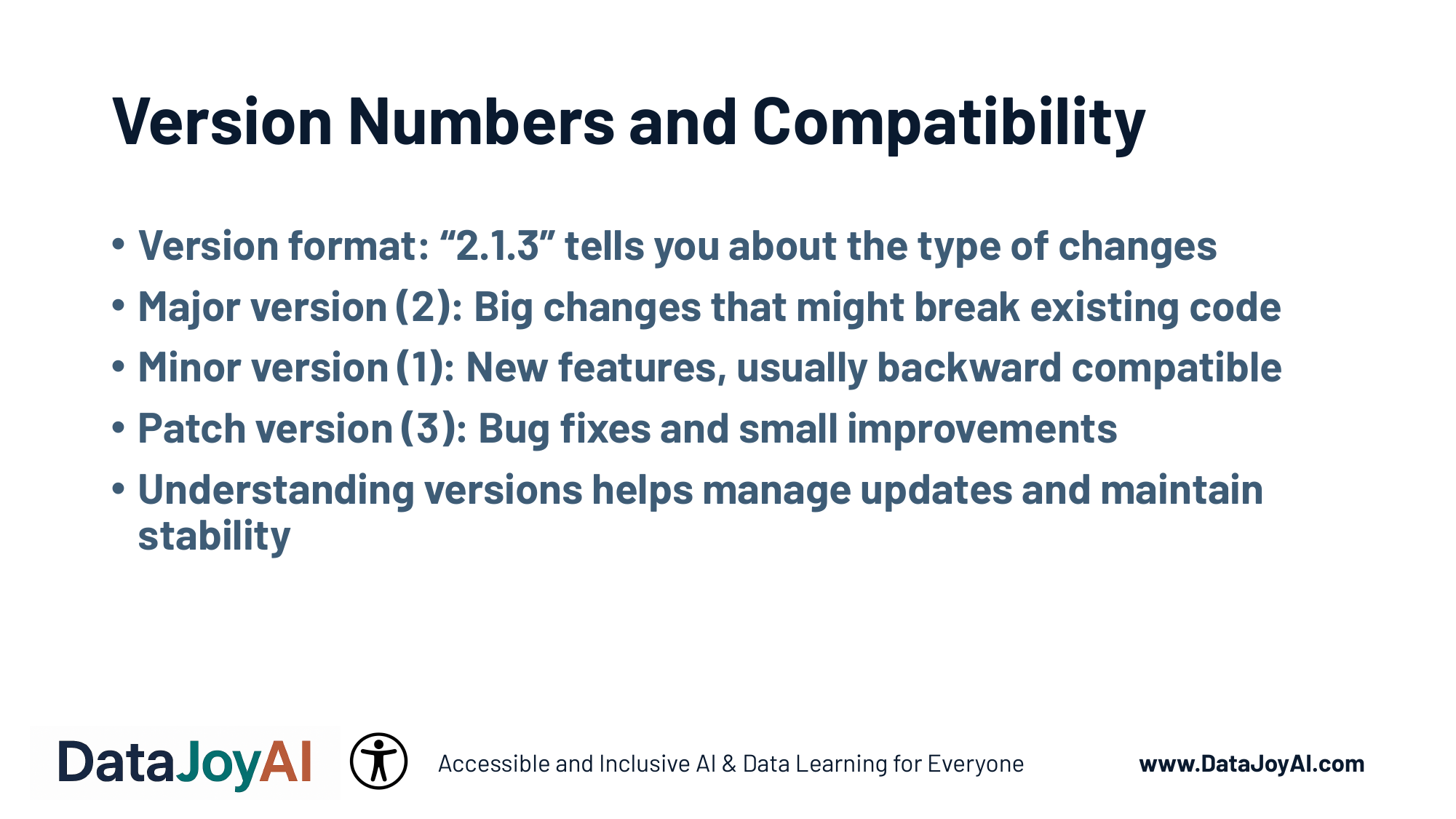

# Version Numbers and Compatibility
Version format: “2.1.3” tells you about the type of changes
Major version (2): Big changes that might break existing code
Minor version (1): New features, usually backward compatible
Patch version (3): Bug fixes and small improvements
Understanding versions helps manage updates and maintain stability